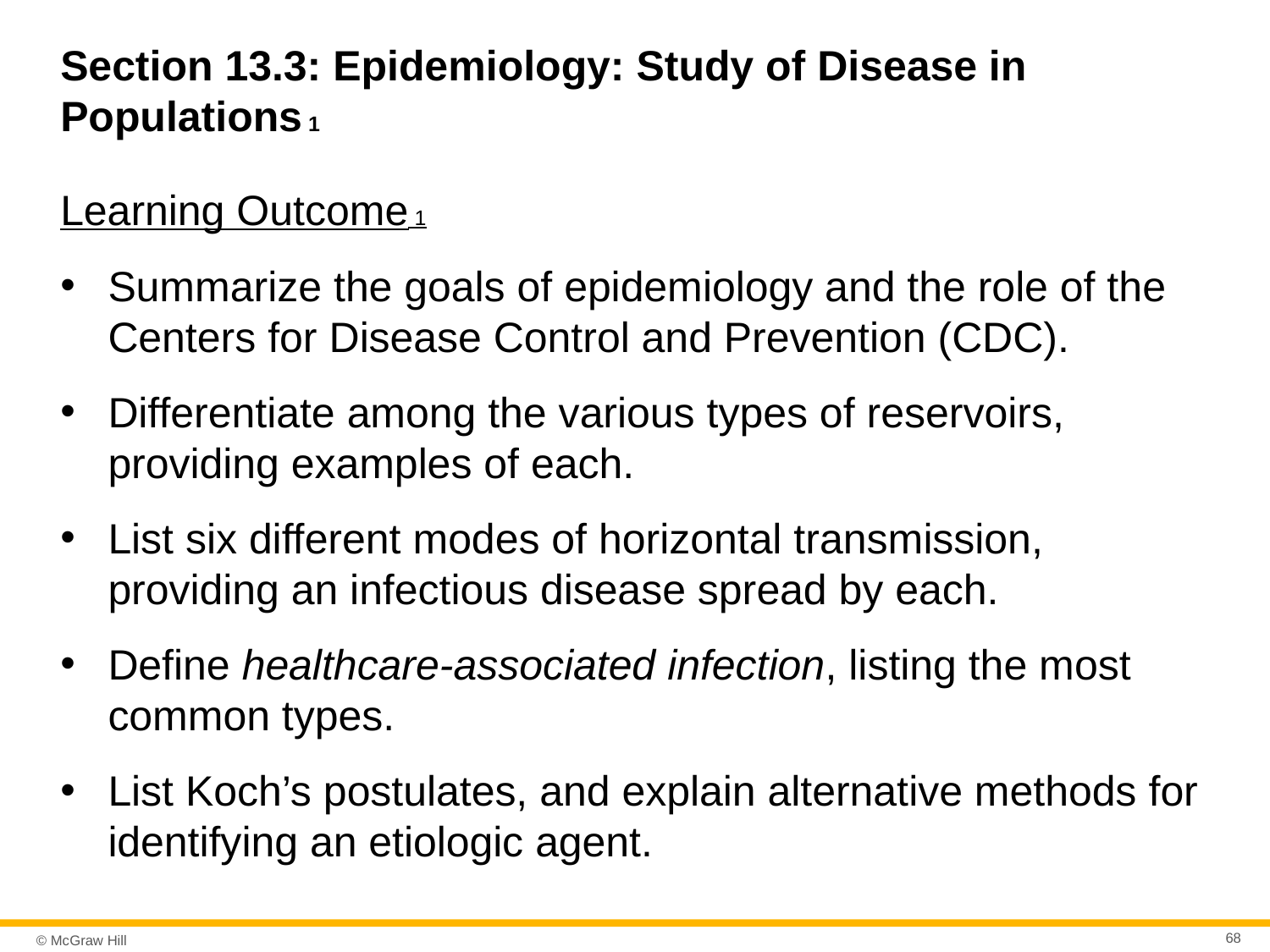

# Section 13.3: Epidemiology: Study of Disease in Populations 1
Learning Outcome 1
Summarize the goals of epidemiology and the role of the Centers for Disease Control and Prevention (CDC).
Differentiate among the various types of reservoirs, providing examples of each.
List six different modes of horizontal transmission, providing an infectious disease spread by each.
Define healthcare-associated infection, listing the most common types.
List Koch’s postulates, and explain alternative methods for identifying an etiologic agent.